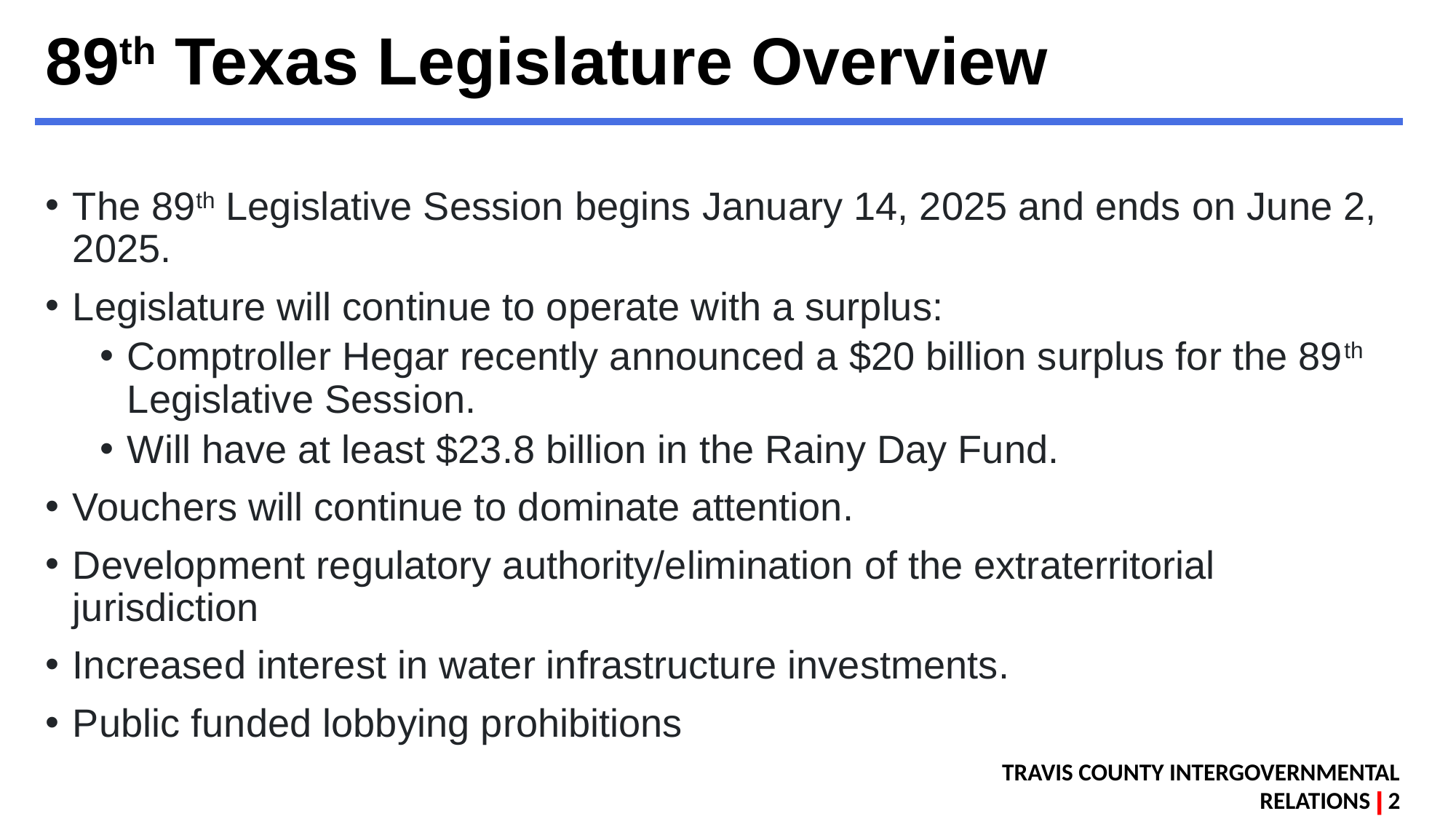

89th Texas Legislature Overview
The 89th Legislative Session begins January 14, 2025 and ends on June 2, 2025.
Legislature will continue to operate with a surplus:
Comptroller Hegar recently announced a $20 billion surplus for the 89th Legislative Session.
Will have at least $23.8 billion in the Rainy Day Fund.
Vouchers will continue to dominate attention.
Development regulatory authority/elimination of the extraterritorial jurisdiction
Increased interest in water infrastructure investments.
Public funded lobbying prohibitions

Travis County Intergovernmental Relations | 2